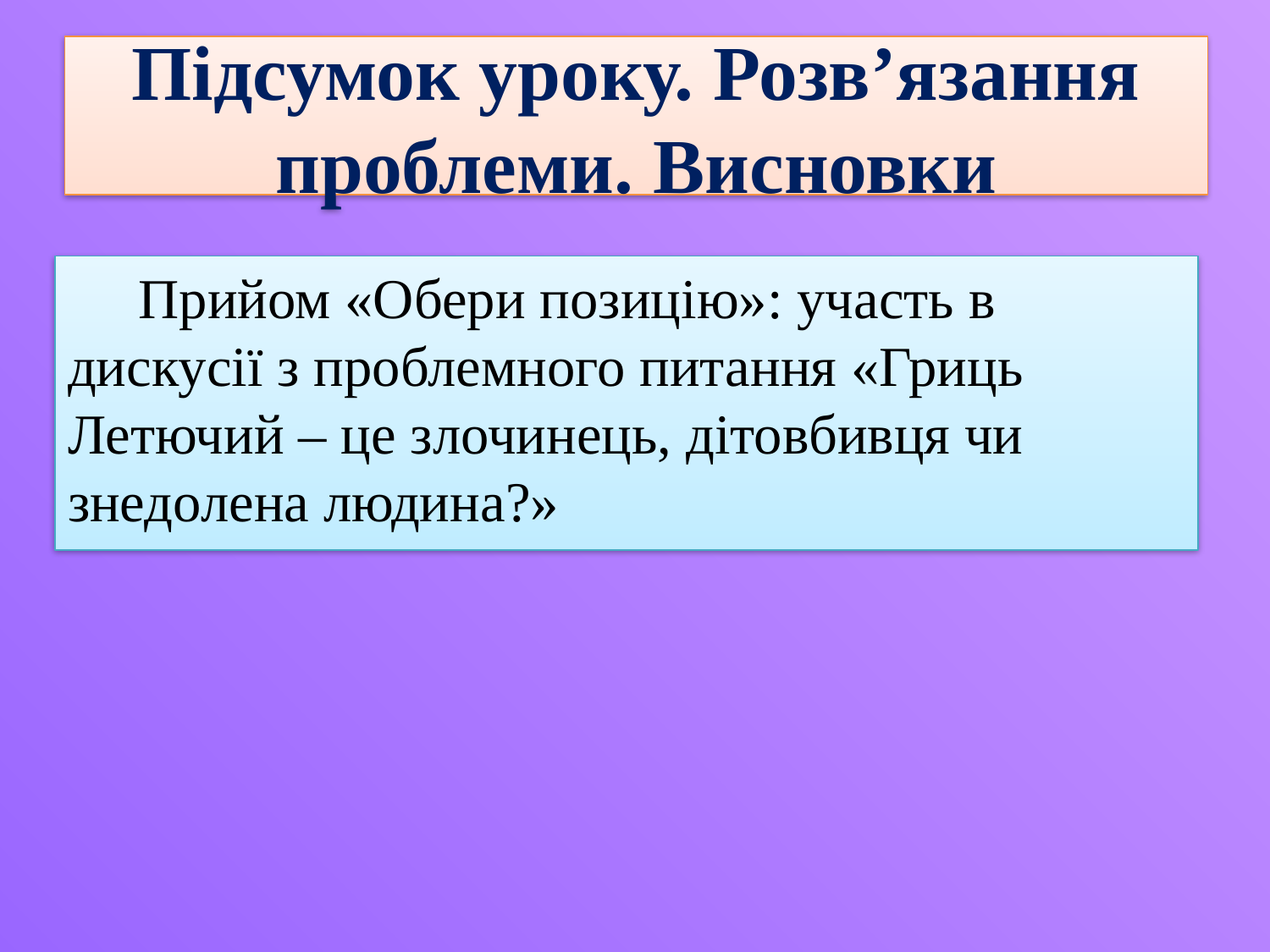

# Підсумок уроку. Розв’язання проблеми. Висновки
     Прийом «Обери позицію»: участь в дискусії з проблемного питання «Гриць Летючий – це злочинець, дітовбивця чи знедолена людина?»